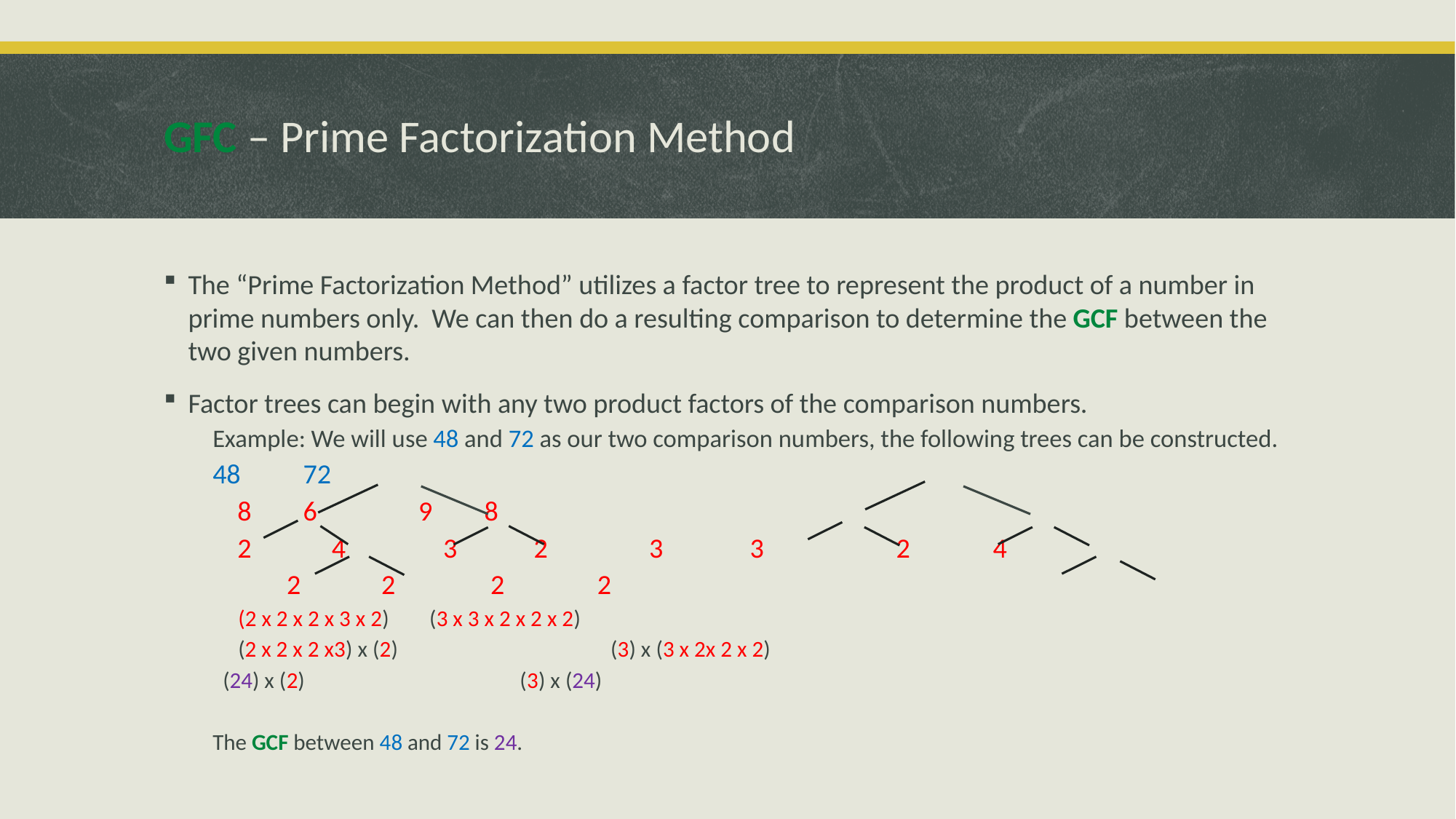

# GFC – Prime Factorization Method
The “Prime Factorization Method” utilizes a factor tree to represent the product of a number in prime numbers only.  We can then do a resulting comparison to determine the GCF between the two given numbers.
Factor trees can begin with any two product factors of the comparison numbers.
Example: We will use 48 and 72 as our two comparison numbers, the following trees can be constructed.
		48					72
	    8		6			    9		8
    2             4	        3	        2		            3              3	        2	         4
            2             2						 2               2
	     (2 x 2 x 2 x 3 x 2)				       (3 x 3 x 2 x 2 x 2)
	     (2 x 2 x 2 x3) x (2)			       	       (3) x (3 x 2x 2 x 2)
		  (24) x (2)			       	       (3) x (24)

The GCF between 48 and 72 is 24.